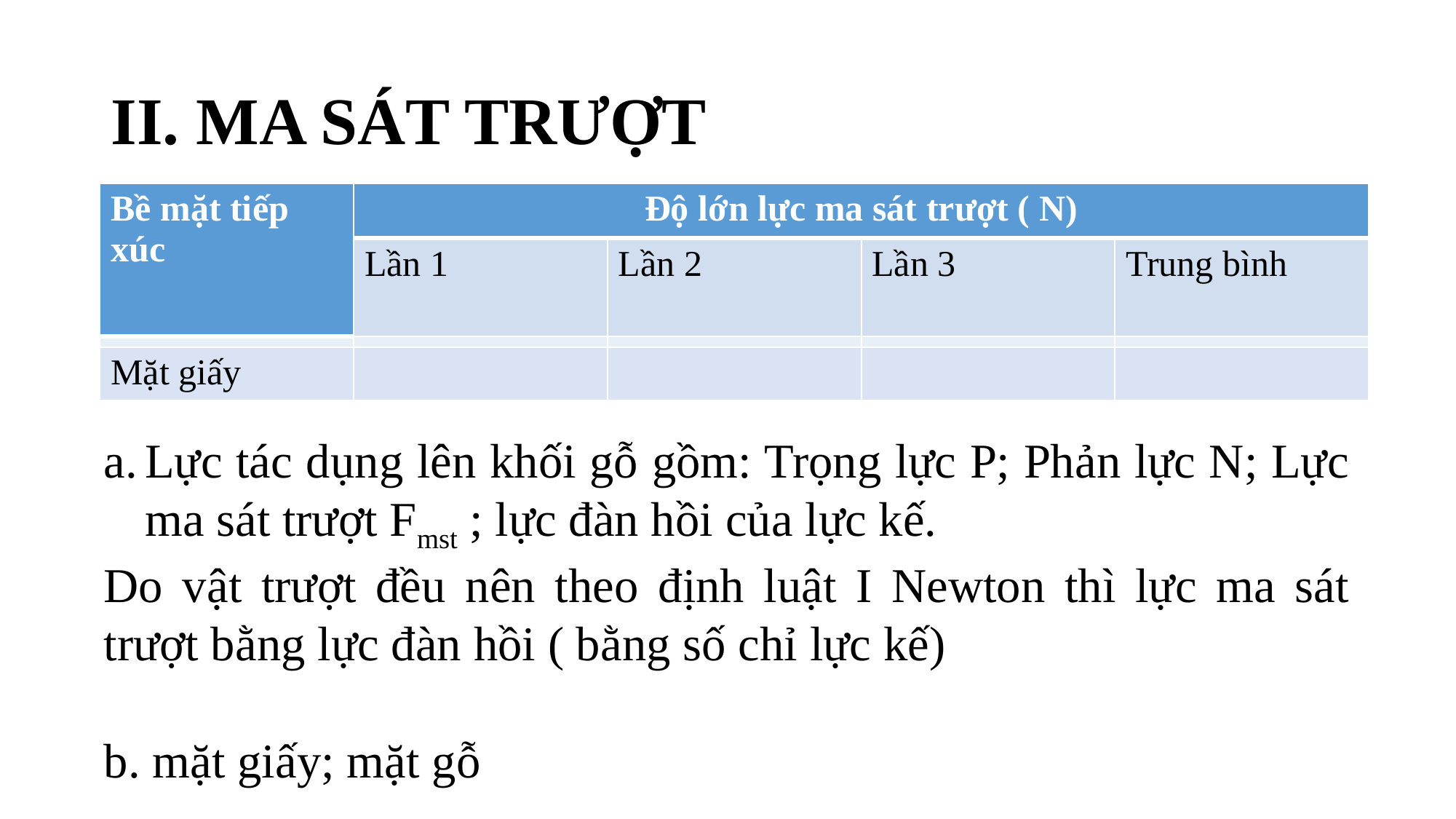

# II. MA SÁT TRƯỢT
| Bề mặt tiếp xúc | Độ lớn lực ma sát trượt ( N) |  |  |  |
| --- | --- | --- | --- | --- |
|  | Lần 1 | Lần 2 | Lần 3 | Trung bình |
| Mặt gỗ |  |  |  |  |
| Mặt giấy |  |  |  |  |
| --- | --- | --- | --- | --- |
Lực tác dụng lên khối gỗ gồm: Trọng lực P; Phản lực N; Lực ma sát trượt Fmst ; lực đàn hồi của lực kế.
Do vật trượt đều nên theo định luật I Newton thì lực ma sát trượt bằng lực đàn hồi ( bằng số chỉ lực kế)
b. mặt giấy; mặt gỗ